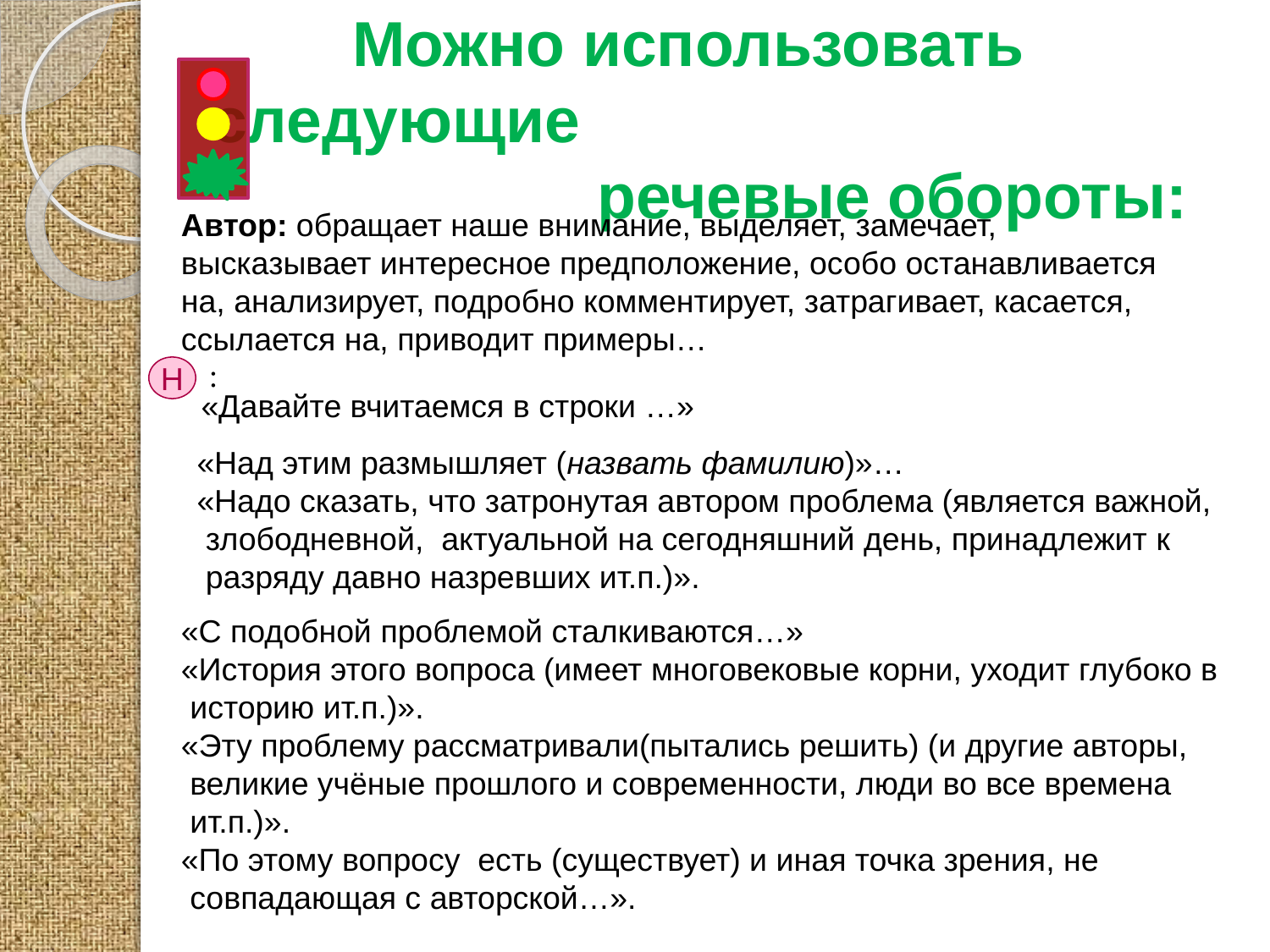

# Можно использовать следующие речевые обороты:

Автор: обращает наше внимание, выделяет, замечает,
высказывает интересное предположение, особо останавливается на, анализирует, подробно комментирует, затрагивает, касается, ссылается на, приводит примеры…

Н
 :
«Давайте вчитаемся в строки …»
    «Над этим размышляет (назвать фамилию)»…
    «Надо сказать, что затронутая автором проблема (является важной,
     злободневной,  актуальной на сегодняшний день, принадлежит к
     разряду давно назревших ит.п.)».
«С подобной проблемой сталкиваются…»
«История этого вопроса (имеет многовековые корни, уходит глубоко в
 историю ит.п.)».
«Эту проблему рассматривали(пытались решить) (и другие авторы,
 великие учёные прошлого и современности, люди во все времена
 ит.п.)».
«По этому вопросу  есть (существует) и иная точка зрения, не
 совпадающая с авторской…».